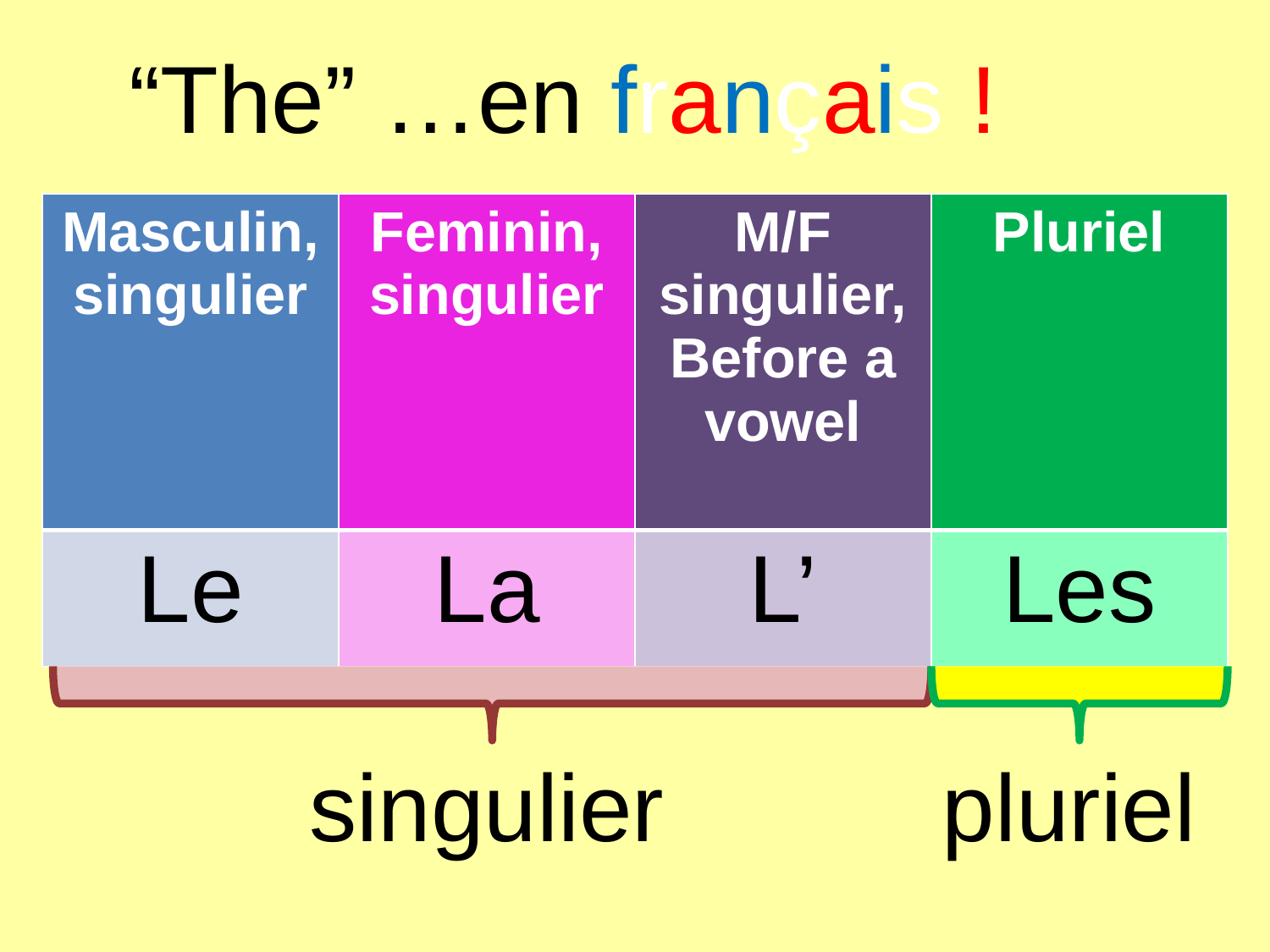

“The” …en français !
| Masculin, singulier | Feminin, singulier | M/F singulier, Before a vowel | Pluriel |
| --- | --- | --- | --- |
| Le | La | L’ | Les |

singulier
pluriel